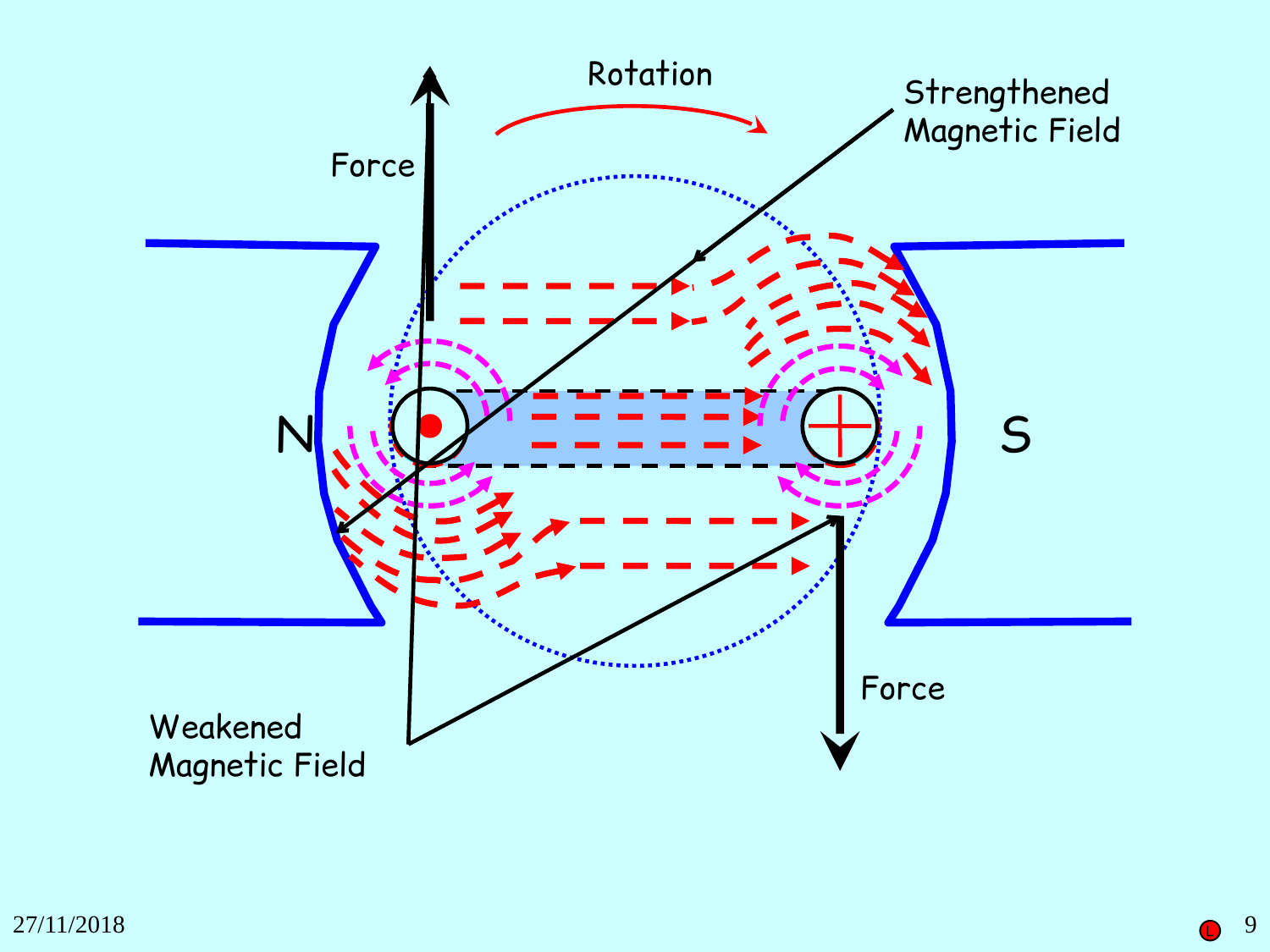

Rotation

Strengthened
Magnetic Field

Force

N
S

Force
Weakened
Magnetic Field
27/11/2018
9
L